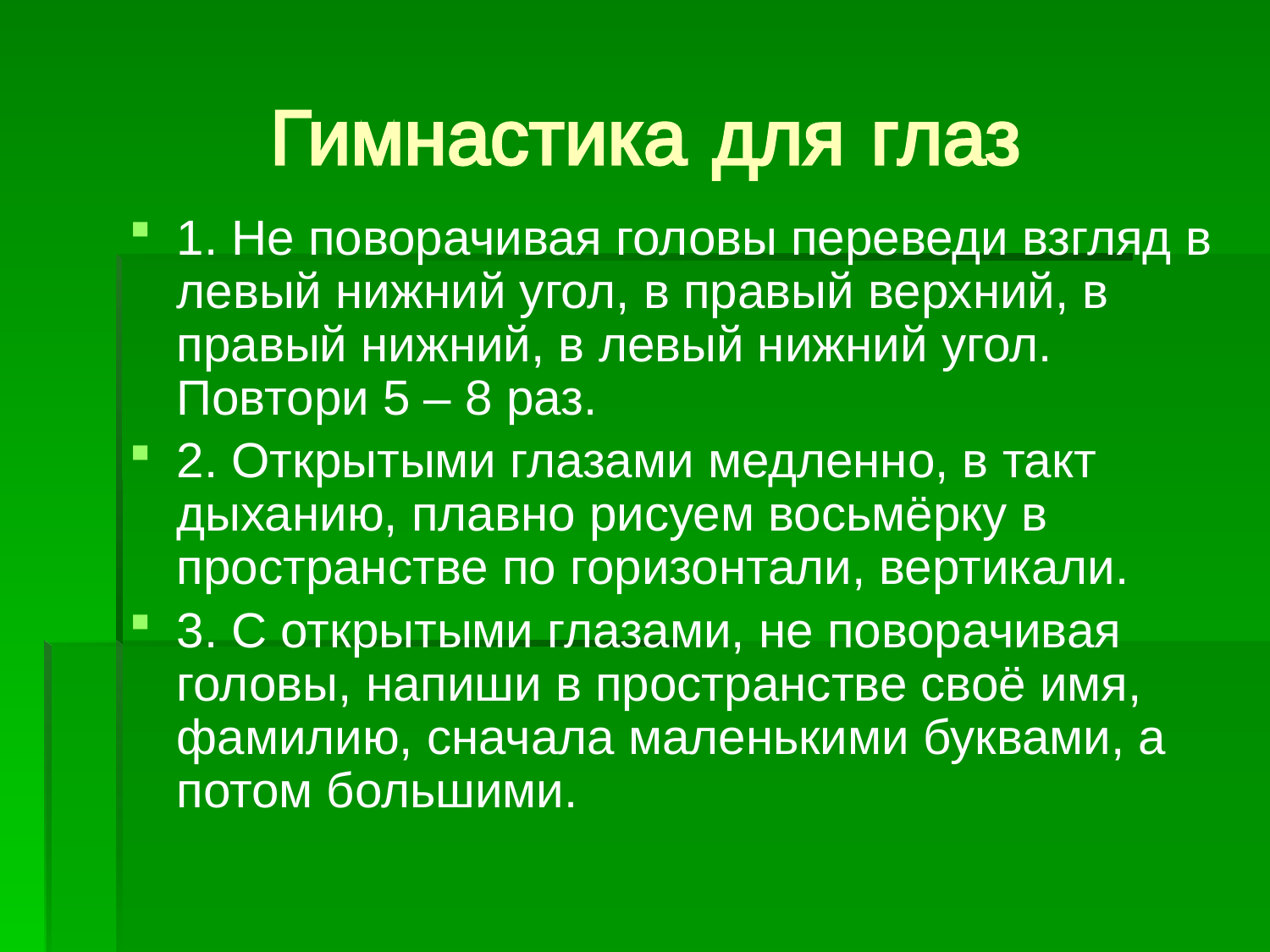

# Гимнастика для глаз
1. Не поворачивая головы переведи взгляд в левый нижний угол, в правый верхний, в правый нижний, в левый нижний угол. Повтори 5 – 8 раз.
2. Открытыми глазами медленно, в такт дыханию, плавно рисуем восьмёрку в пространстве по горизонтали, вертикали.
3. С открытыми глазами, не поворачивая головы, напиши в пространстве своё имя, фамилию, сначала маленькими буквами, а потом большими.